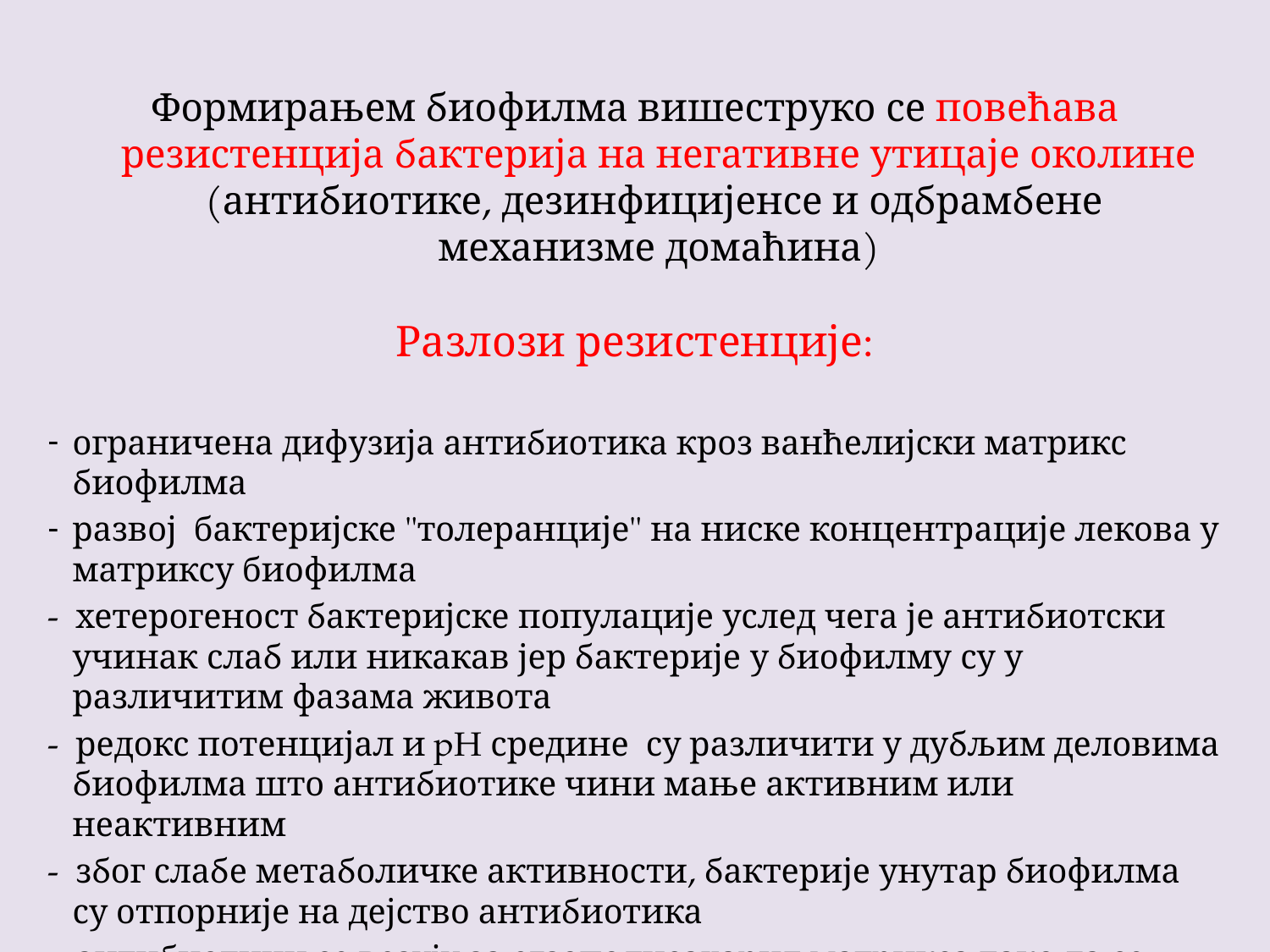

Формирањем биофилма вишеструко се повећава резистенција бактерија на негативне утицаје околине (антибиотике, дезинфицијенсе и одбрамбене  механизме домаћина)

Разлози резистенције:

ограничена дифузија антибиотика кроз ванћелијски матрикс биофилма
развој  бактеријске "толеранције" на ниске концентрације лекова у матриксу биофилма
-  хетерогеност бактеријске популације услед чега је антибиотски учинак слаб или никакав јер бактерије у биофилму су у различитим фазама живота
-  редокс потенцијал и pH средине  су различити у дубљим деловима биофилма што антибиотике чини мање активним или неактивним
-  због слабе метаболичке активности, бактерије унутар биофилма су отпорније на дејство антибиотика
-  антибиотици се везују за егзополисахарид матрикса тако да се смањује њихова концентрација
-  смањена доступност одрамбеним механизмима имунског система